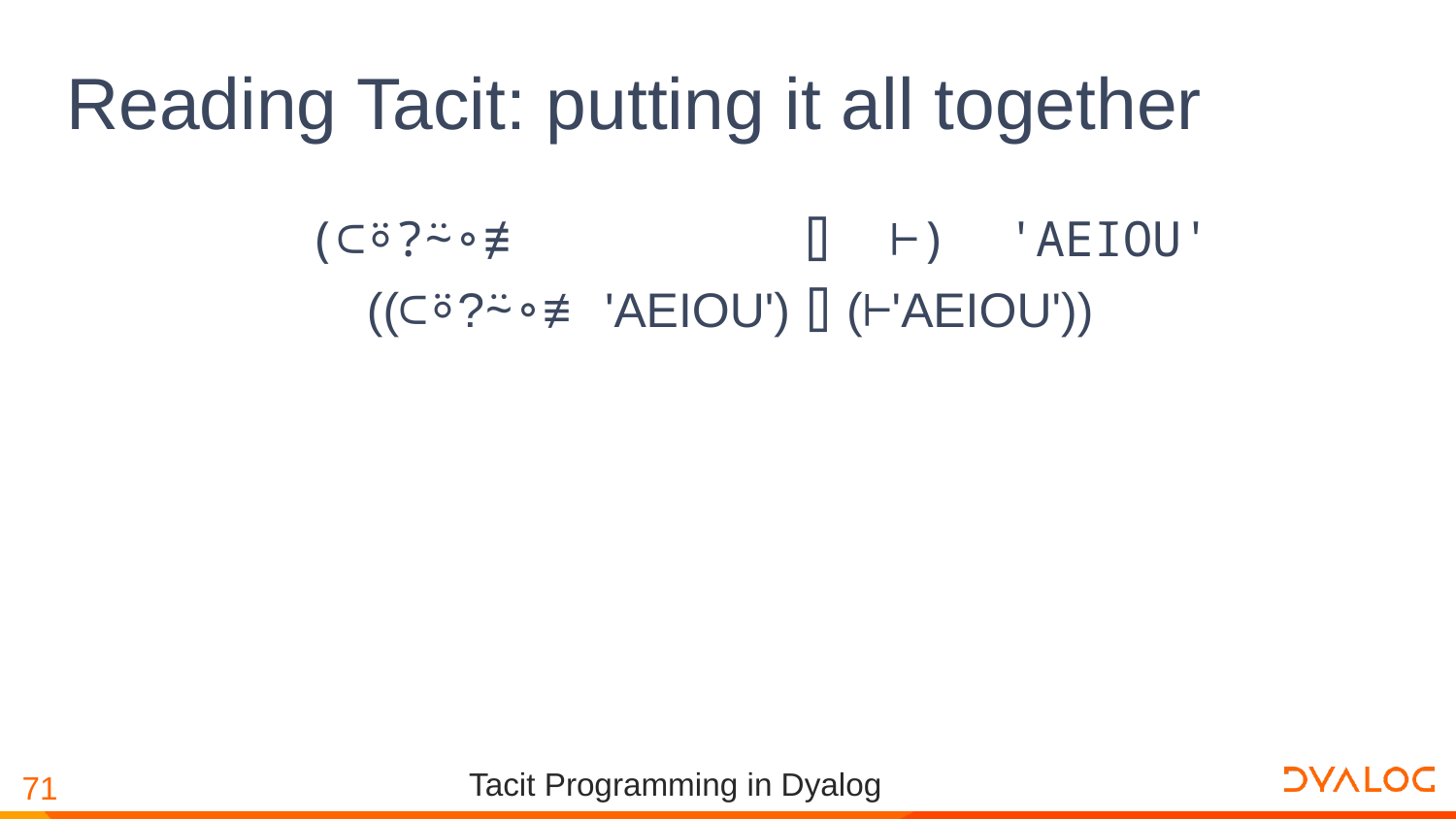

# Reading Tacit: putting it all together
  (⊂⍤?⍨∘≢          ⌷  ⊢)  'AEIOU'
((⊂⍤?⍨∘≢ 'AEIOU') ⌷ (⊢'AEIOU'))